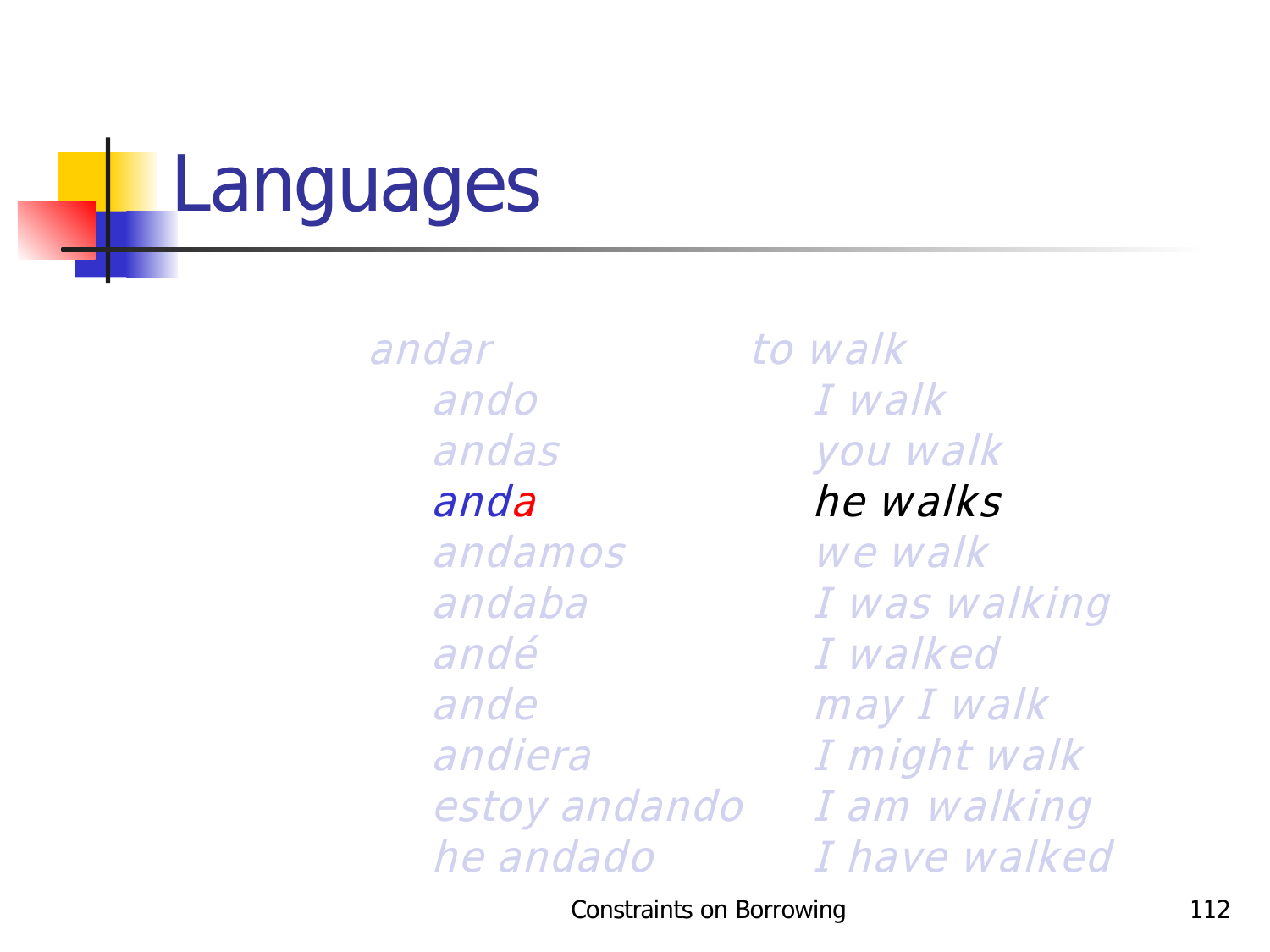

# Languages
		andar			to walk
			ando 			I walk
			andas			you walk
			anda			he walks
			andamos		we walk
			andaba		I was walking
			andé 			I walked
			ande			may I walk
			andiera		I might walk
			estoy andando	I am walking
			he andado		I have walked
Constraints on Borrowing
112